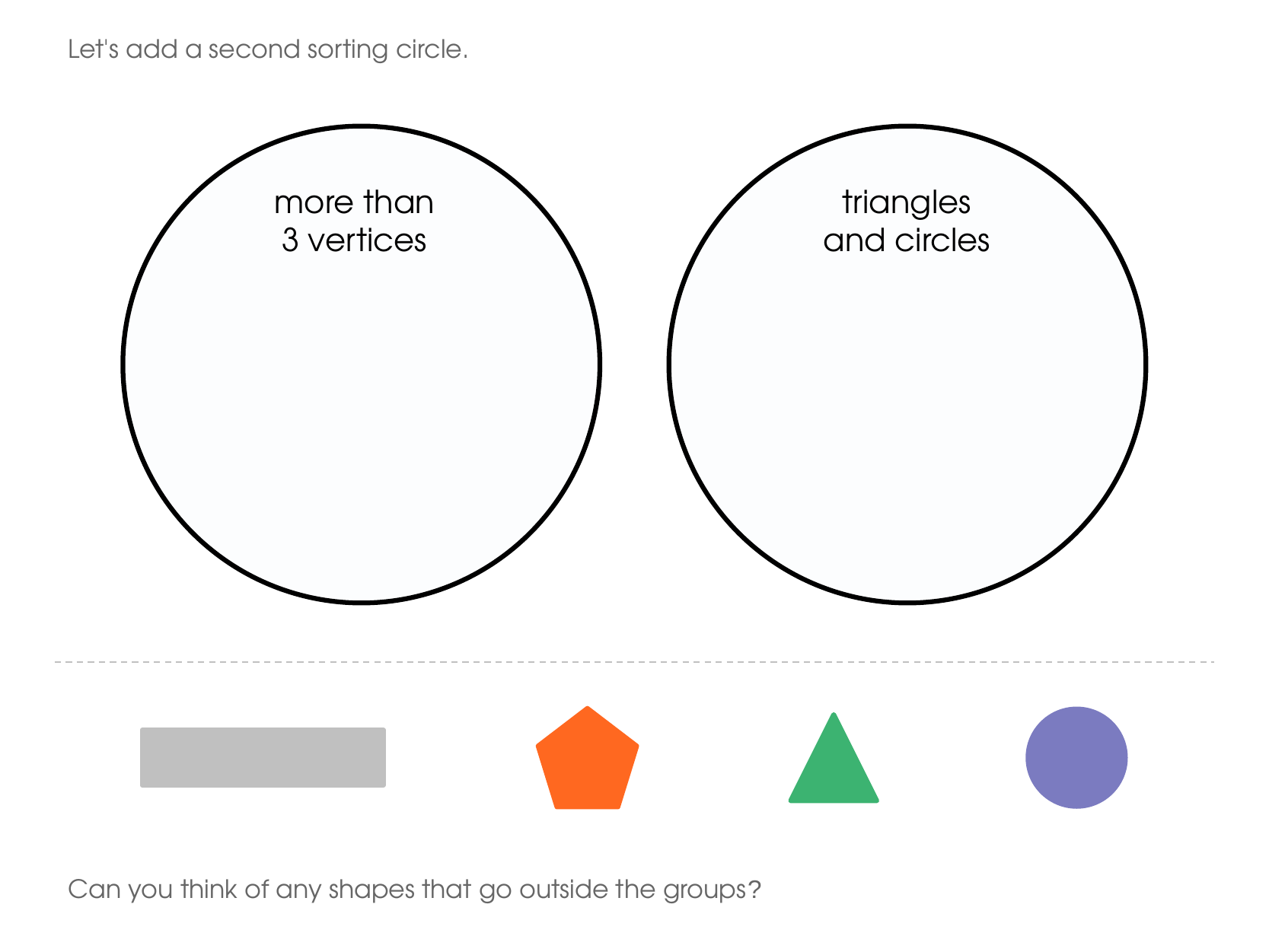

Let's add a second sorting circle.

more than
3 vertices

triangles
​and circles

Can you think of any shapes that go outside the groups?